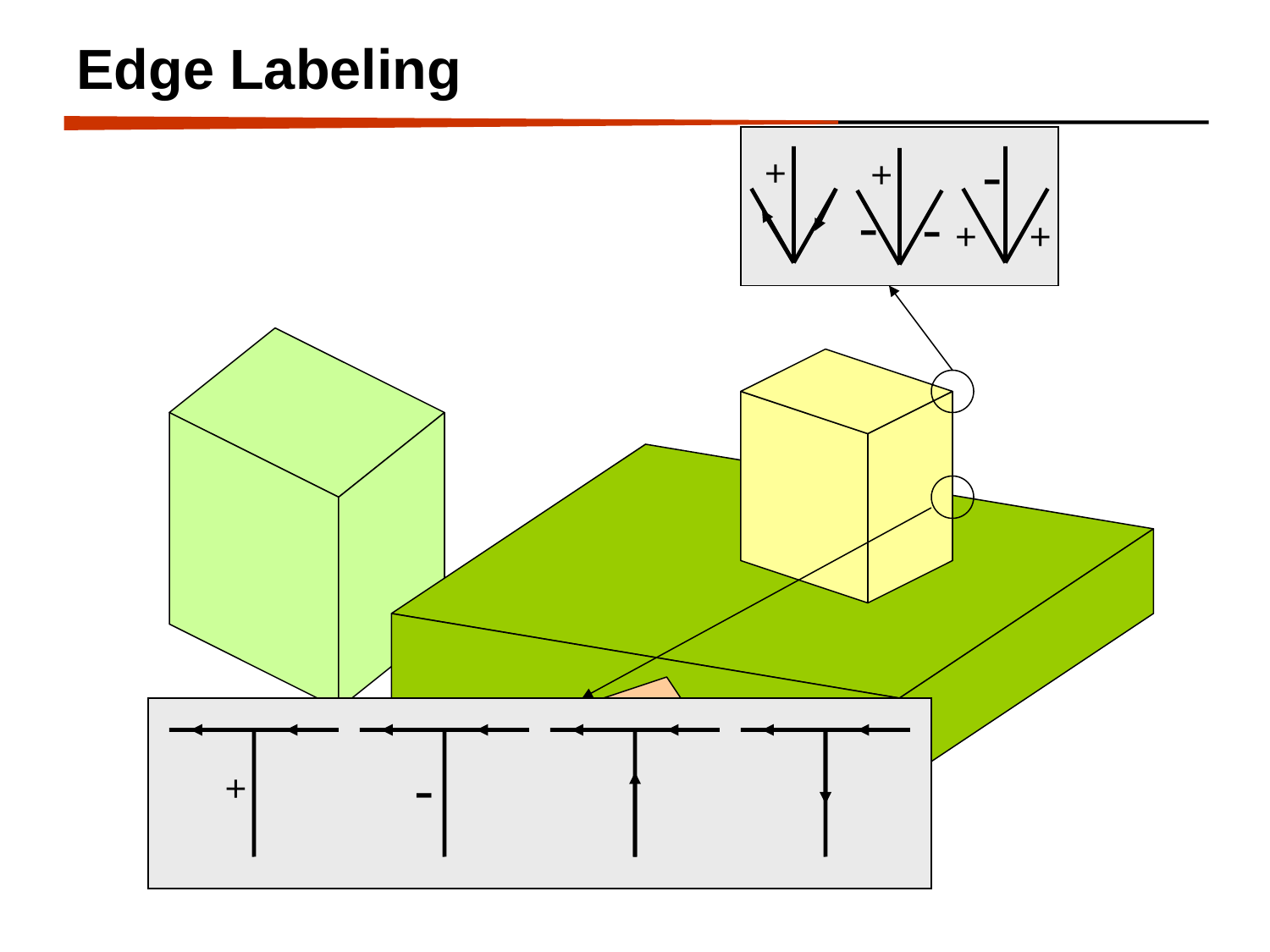

# Edge Labeling

-

+

+
+

+

-
-

+

-